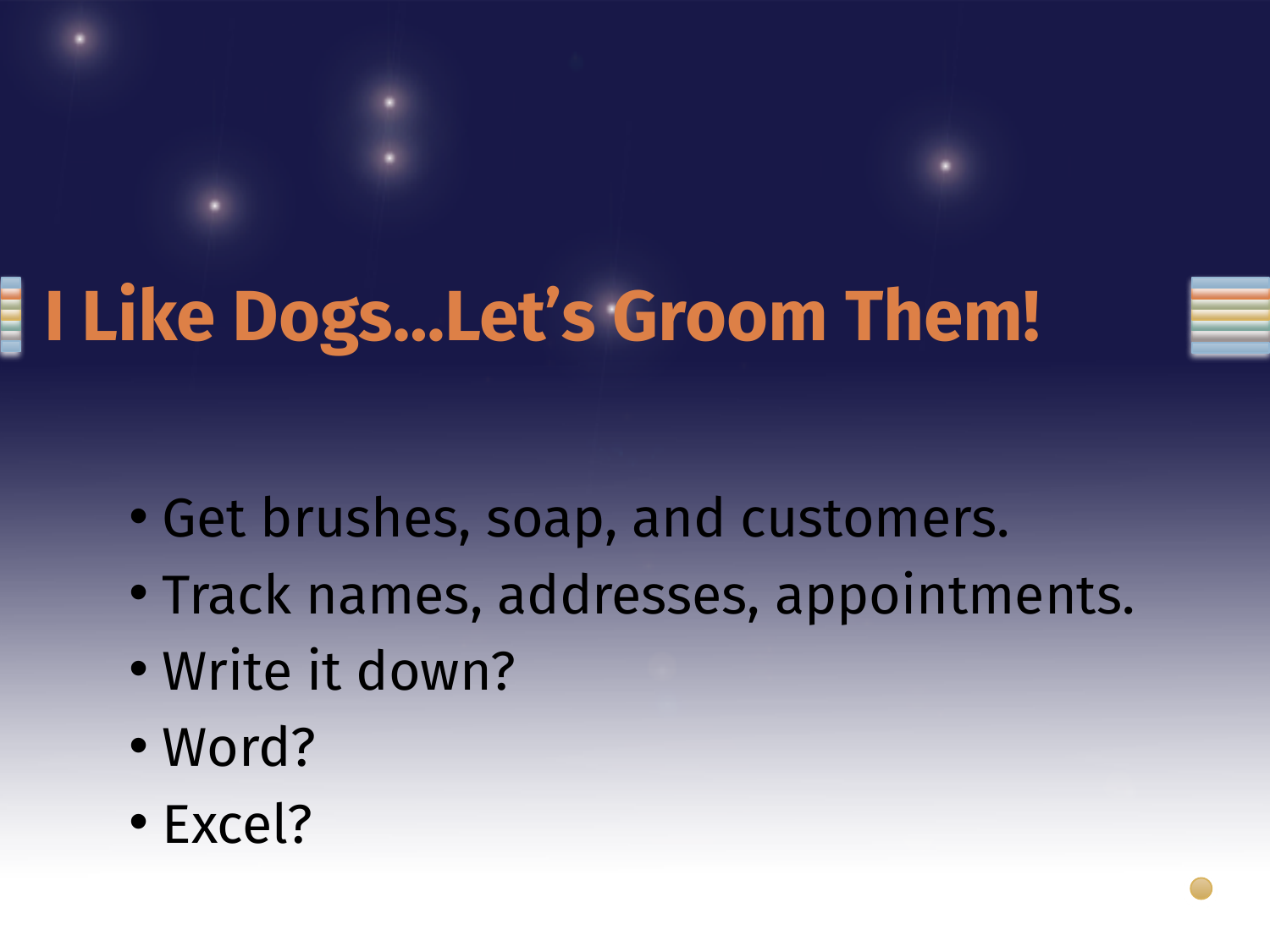

# I Like Dogs…Let’s Groom Them!

 Get brushes, soap, and customers.
 Track names, addresses, appointments.
 Write it down?
 Word?
 Excel?